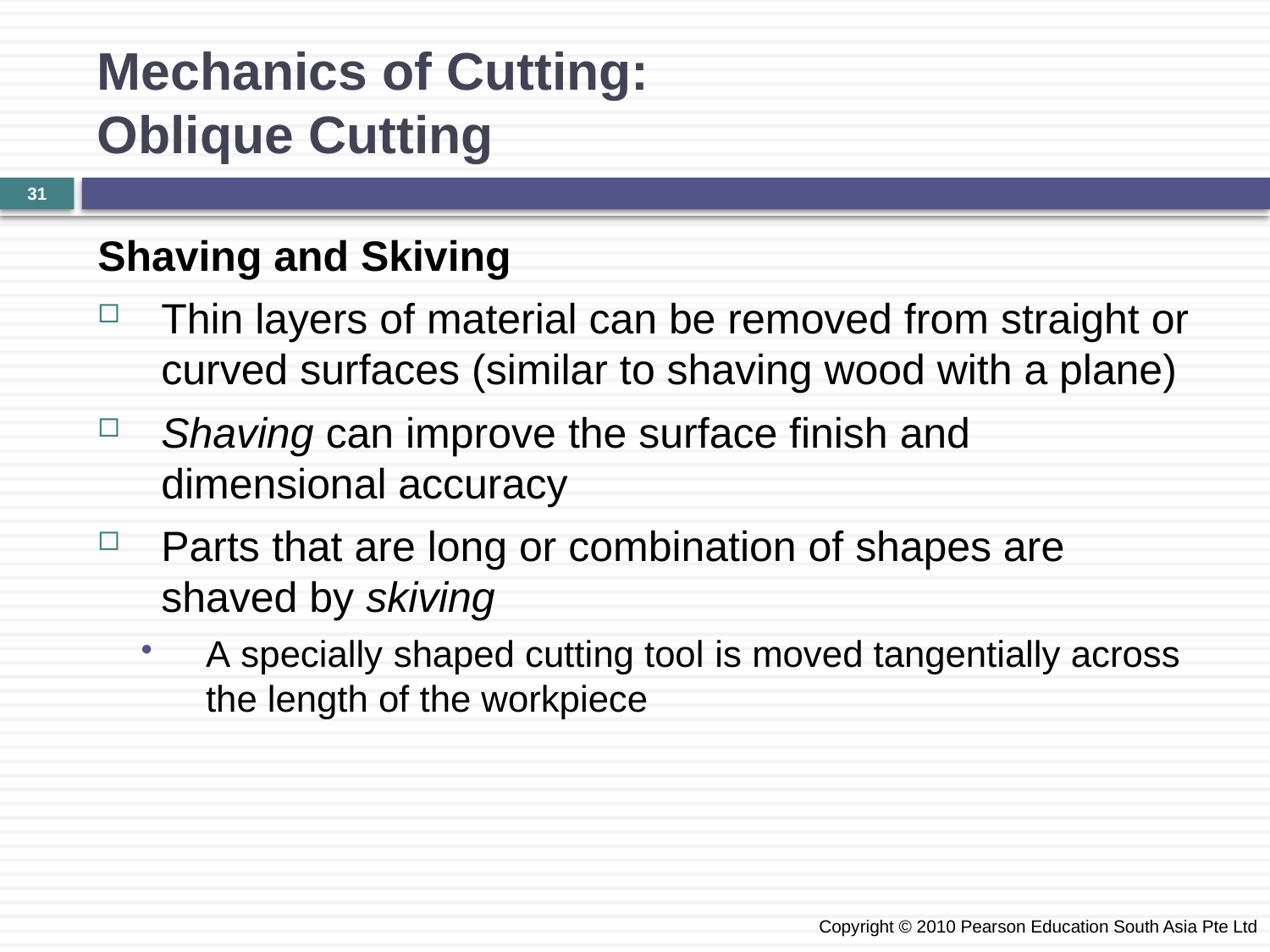

Mechanics of Cutting:
Oblique Cutting
31
Shaving and Skiving
Thin layers of material can be removed from straight or curved surfaces (similar to shaving wood with a plane)
Shaving can improve the surface finish and dimensional accuracy
Parts that are long or combination of shapes are shaved by skiving
A specially shaped cutting tool is moved tangentially across the length of the workpiece
   Copyright © 2010 Pearson Education South Asia Pte Ltd